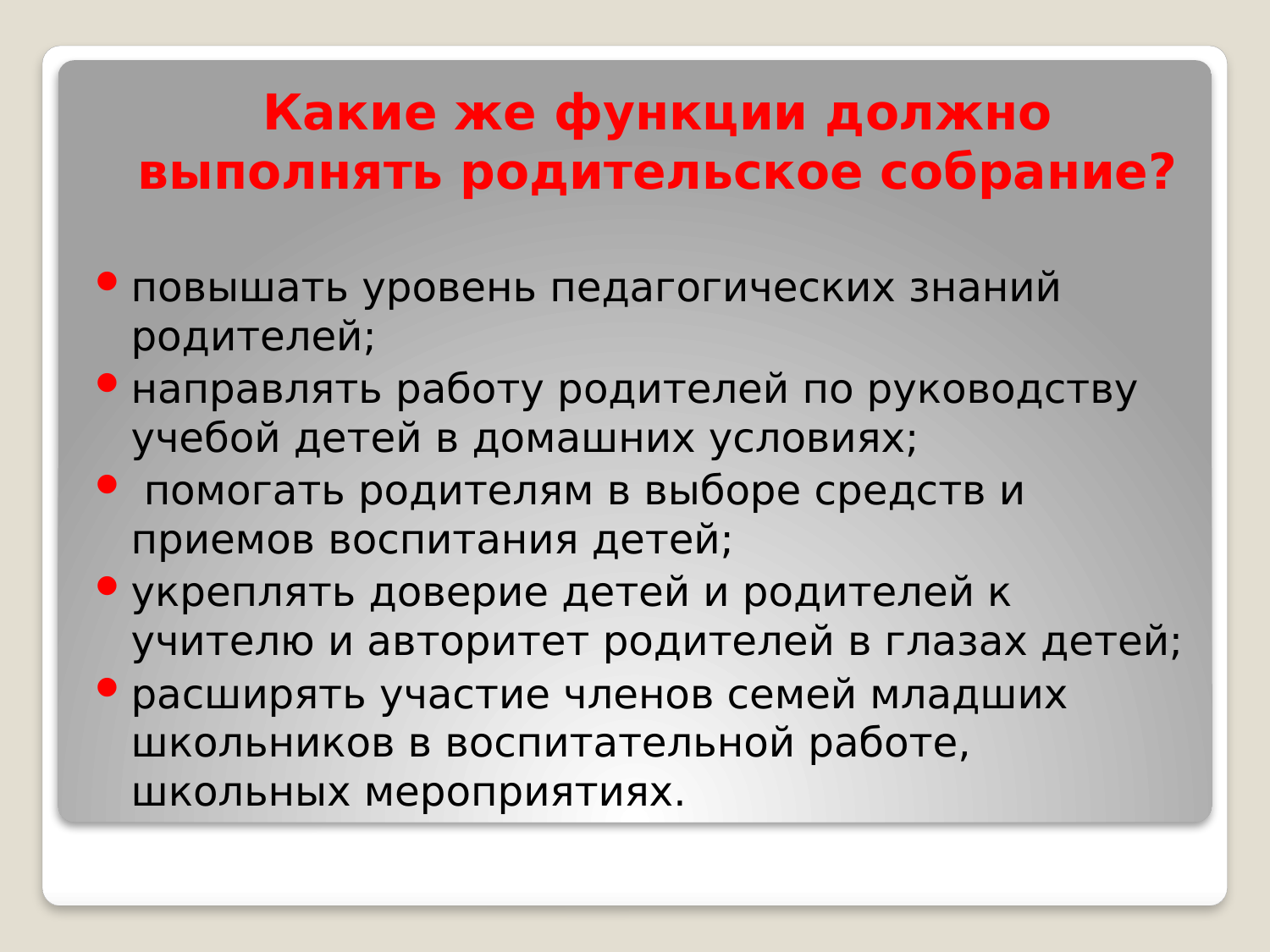

# Какие же функции должно выполнять родительское собрание?
повышать уровень педагогических знаний родителей;
направлять работу родителей по руководству учебой детей в домашних условиях;
 помогать родителям в выборе средств и приемов воспитания детей;
укреплять доверие детей и родителей к учителю и авторитет родителей в глазах детей;
расширять участие членов семей младших школьников в воспитательной работе, школьных мероприятиях.